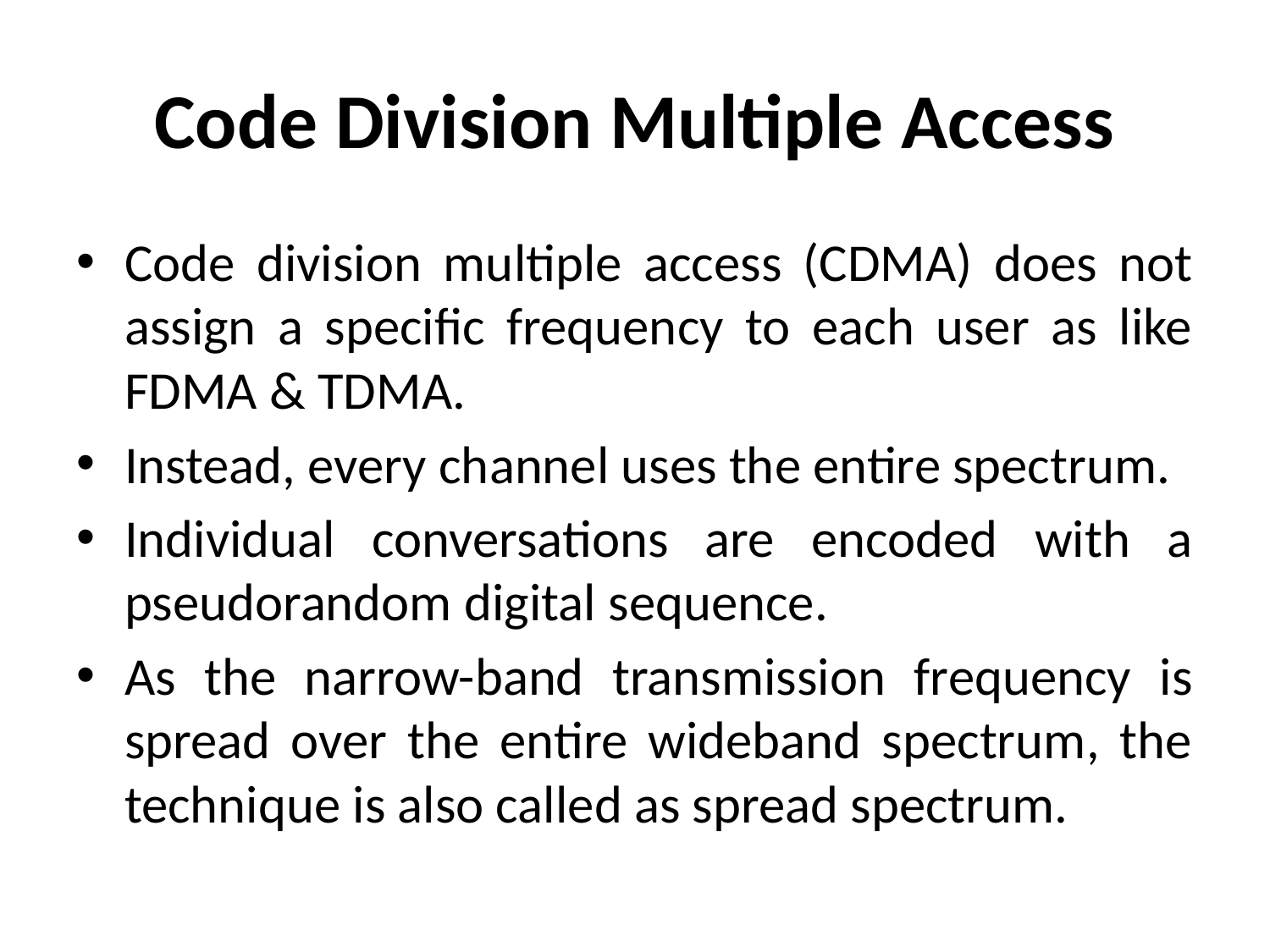

# Code Division Multiple Access
Code division multiple access (CDMA) does not assign a specific frequency to each user as like FDMA & TDMA.
Instead, every channel uses the entire spectrum.
Individual conversations are encoded with a pseudorandom digital sequence.
As the narrow-band transmission frequency is spread over the entire wideband spectrum, the technique is also called as spread spectrum.